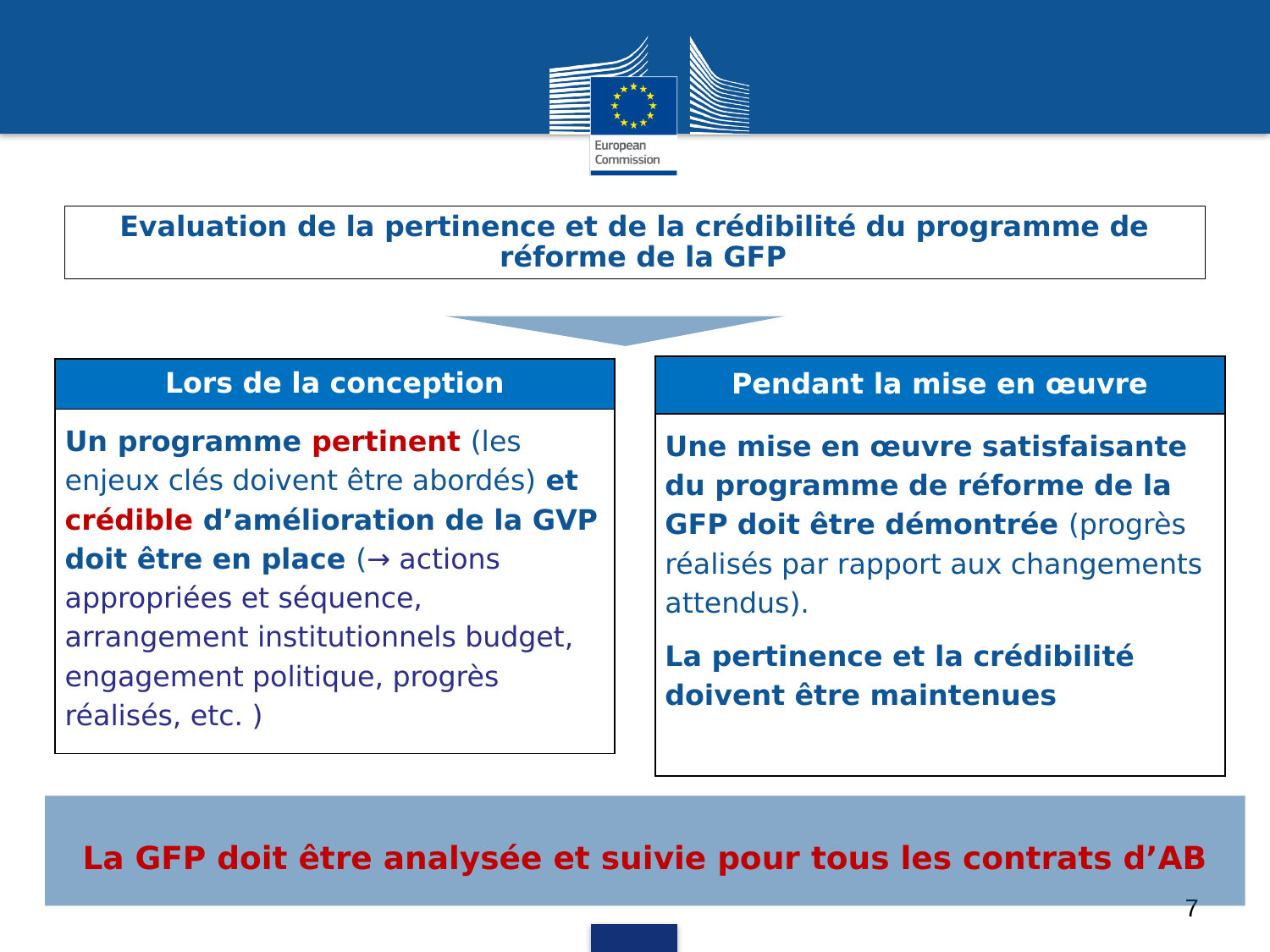

Running Head 12-Point Plain, Title Case
Evaluation de la pertinence et de la crédibilité du programme de réforme de la GFP

| Pendant la mise en œuvre |
| --- |
| Une mise en œuvre satisfaisante du programme de réforme de la GFP doit être démontrée (progrès réalisés par rapport aux changements attendus). La pertinence et la crédibilité doivent être maintenues |
| Lors de la conception |
| --- |
| Un programme pertinent (les enjeux clés doivent être abordés) et crédible d’amélioration de la GVP doit être en place (→ actions appropriées et séquence, arrangement institutionnels budget, engagement politique, progrès réalisés, etc. ) |

La GFP doit être analysée et suivie pour tous les contrats d’AB
7